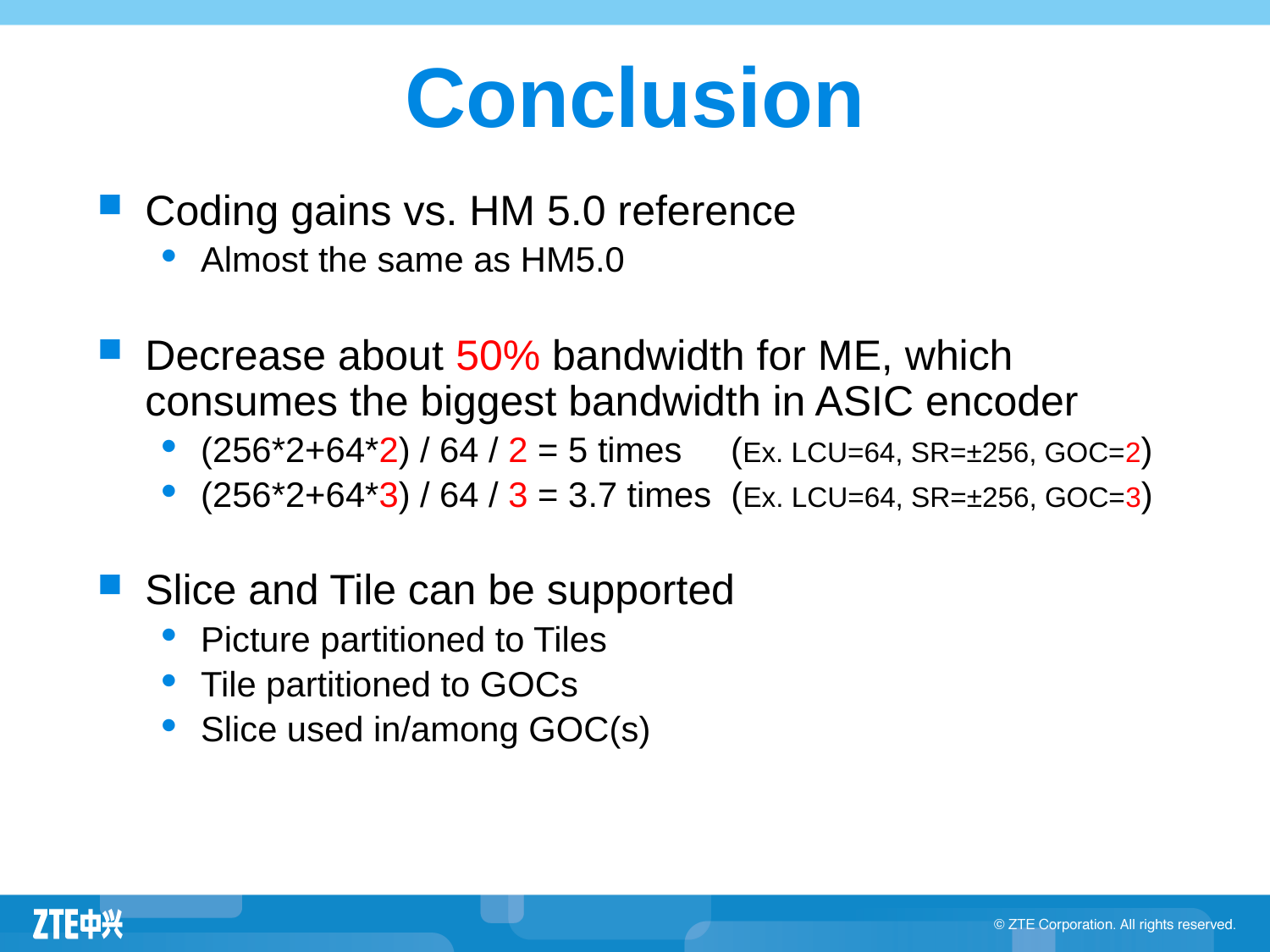

# Conclusion
Coding gains vs. HM 5.0 reference
Almost the same as HM5.0

Decrease about 50% bandwidth for ME, which consumes the biggest bandwidth in ASIC encoder
(256*2+64*2) / 64 / 2 = 5 times     (Ex. LCU=64, SR=±256, GOC=2)
(256*2+64*3) / 64 / 3 = 3.7 times  (Ex. LCU=64, SR=±256, GOC=3)

Slice and Tile can be supported
Picture partitioned to Tiles
Tile partitioned to GOCs
Slice used in/among GOC(s)